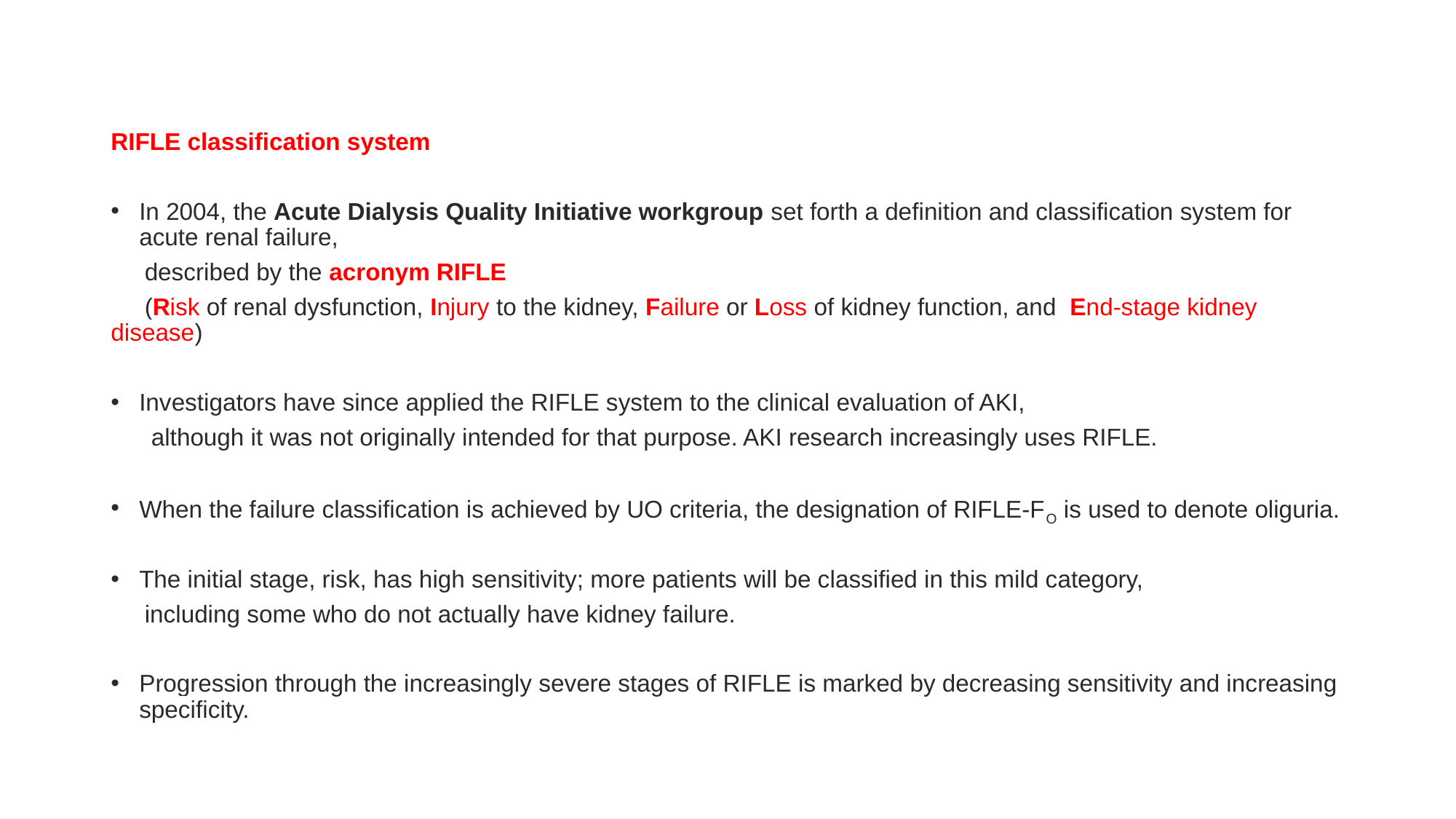

RIFLE classification system

In 2004, the Acute Dialysis Quality Initiative workgroup set forth a definition and classification system for acute renal failure,
     described by the acronym RIFLE
     (Risk of renal dysfunction, Injury to the kidney, Failure or Loss of kidney function, and  End-stage kidney disease)

Investigators have since applied the RIFLE system to the clinical evaluation of AKI,
      although it was not originally intended for that purpose. AKI research increasingly uses RIFLE.

When the failure classification is achieved by UO criteria, the designation of RIFLE-FO is used to denote oliguria.

The initial stage, risk, has high sensitivity; more patients will be classified in this mild category,
     including some who do not actually have kidney failure.

Progression through the increasingly severe stages of RIFLE is marked by decreasing sensitivity and increasing specificity.